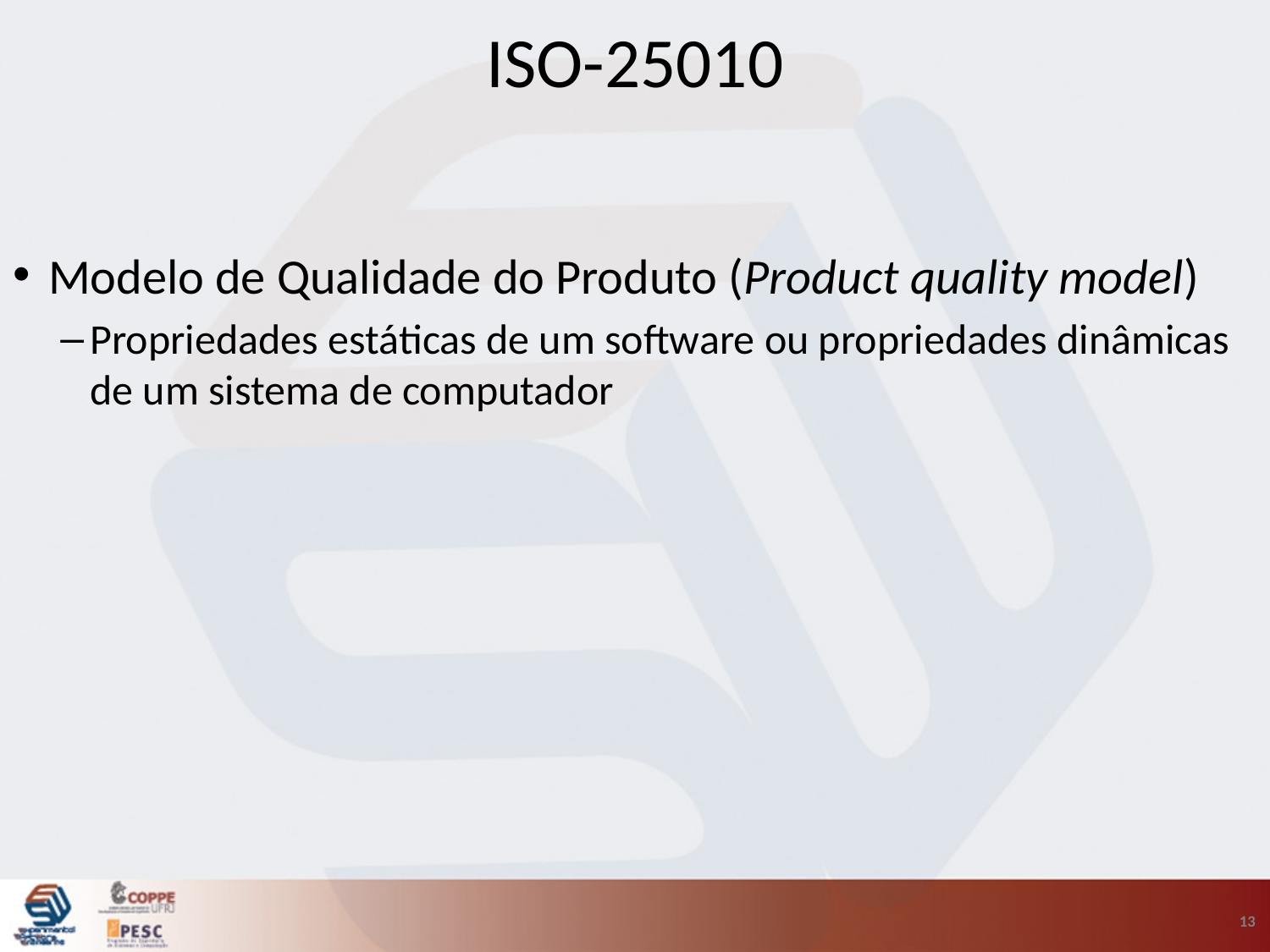

# ISO-25010
Modelo de Qualidade do Produto (Product quality model)
Propriedades estáticas de um software ou propriedades dinâmicas de um sistema de computador